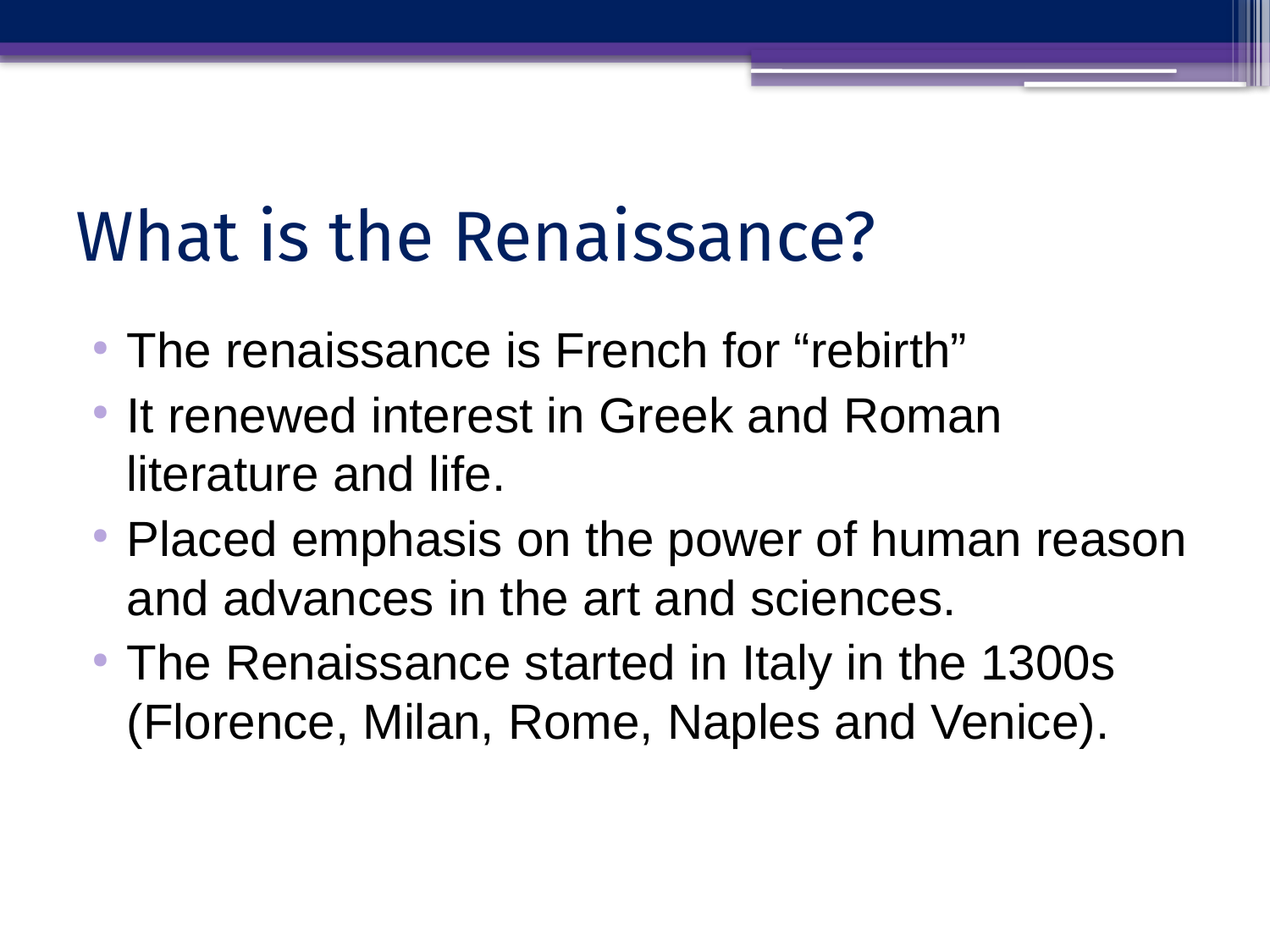

# What is the Renaissance?
The renaissance is French for “rebirth”
It renewed interest in Greek and Roman literature and life.
Placed emphasis on the power of human reason and advances in the art and sciences.
The Renaissance started in Italy in the 1300s (Florence, Milan, Rome, Naples and Venice).